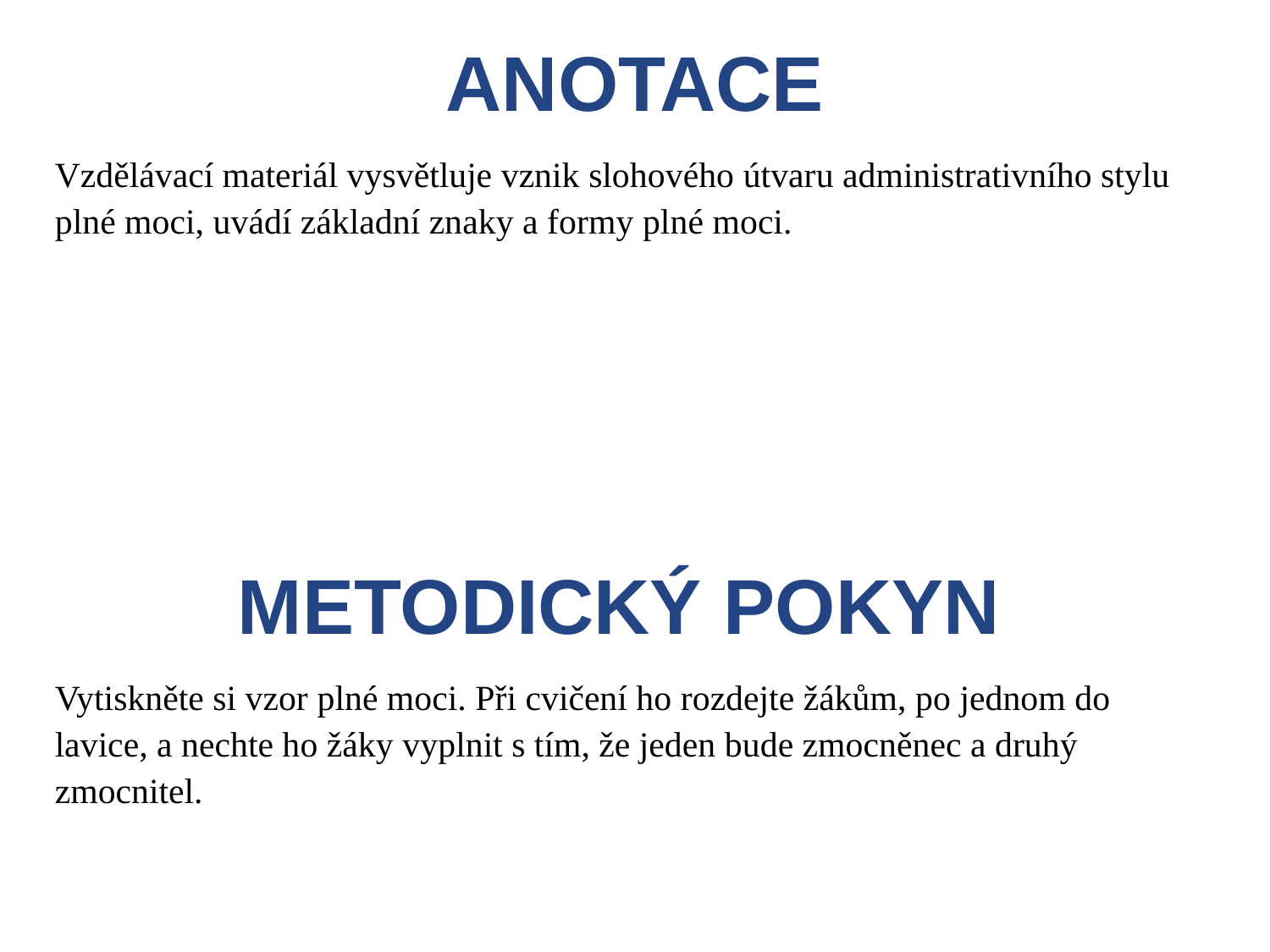

ANOTACE
Vzdělávací materiál vysvětluje vznik slohového útvaru administrativního stylu plné moci, uvádí základní znaky a formy plné moci.
METODICKÝ POKYN
Vytiskněte si vzor plné moci. Při cvičení ho rozdejte žákům, po jednom do lavice, a nechte ho žáky vyplnit s tím, že jeden bude zmocněnec a druhý zmocnitel.